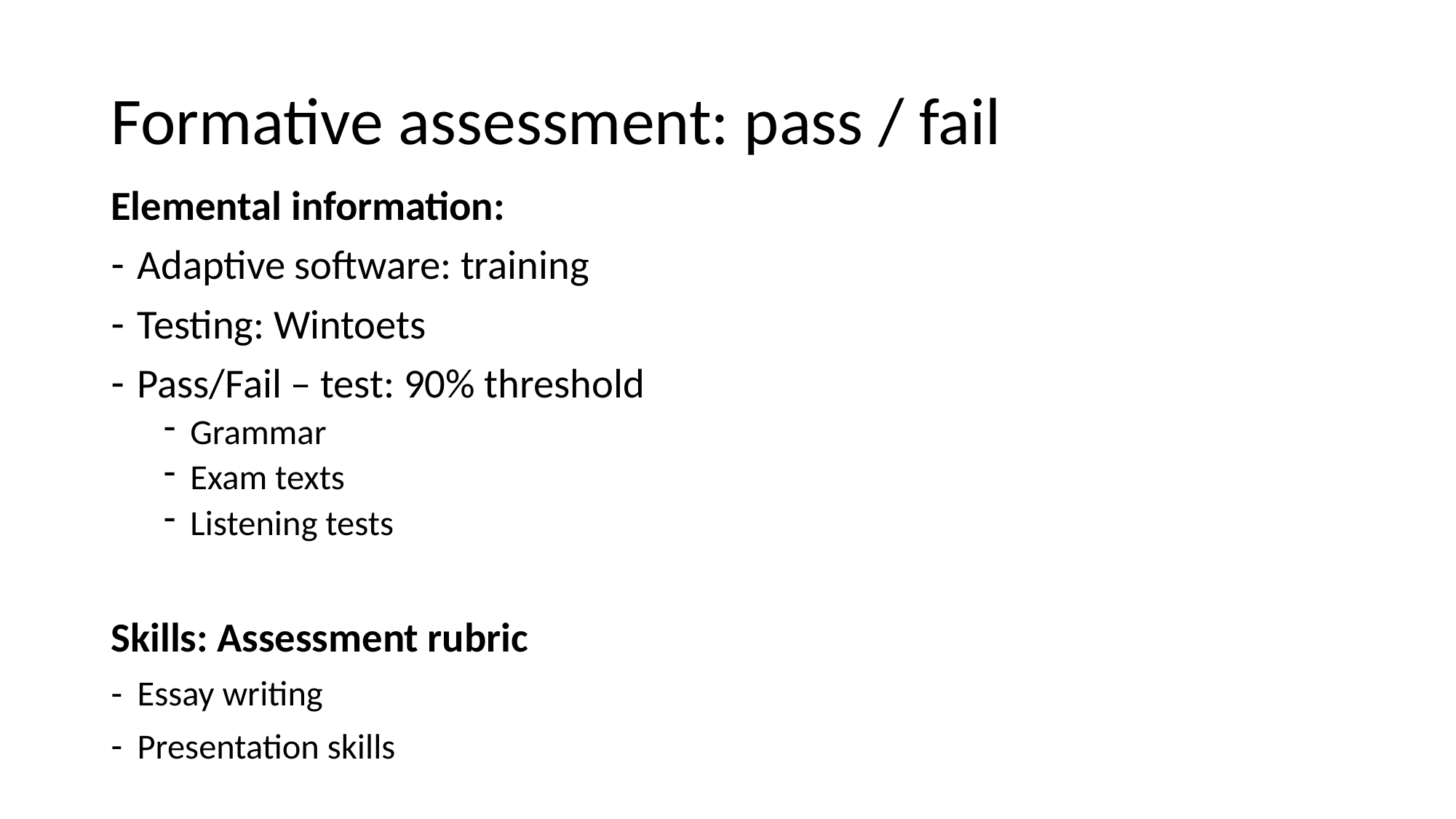

# Formative assessment: pass / fail
Elemental information:
Adaptive software: training
Testing: Wintoets
Pass/Fail – test: 90% threshold
Grammar
Exam texts
Listening tests

Skills: Assessment rubric
Essay writing
Presentation skills